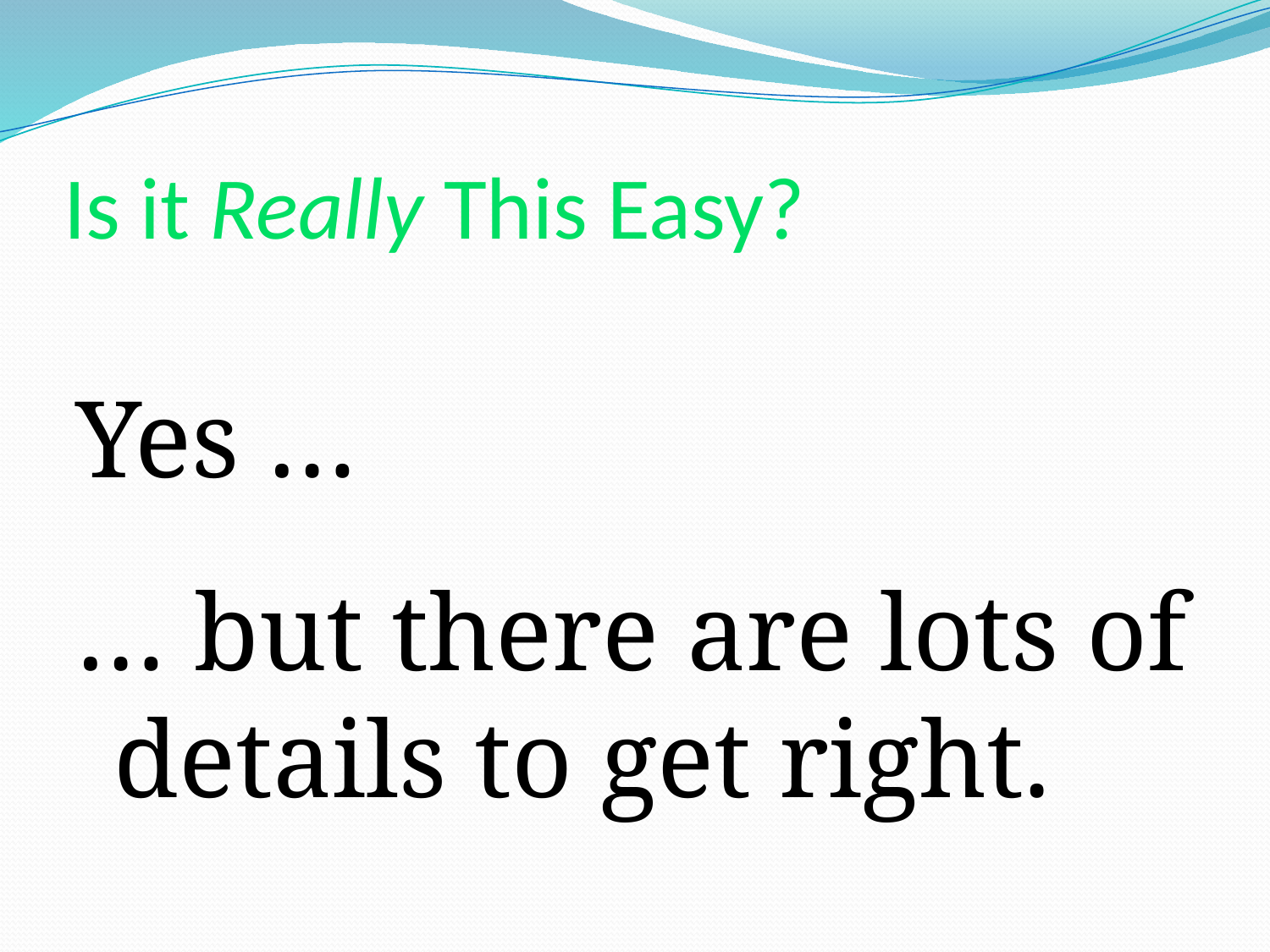

# Is it Really This Easy?

Yes …

… but there are lots of details to get right.